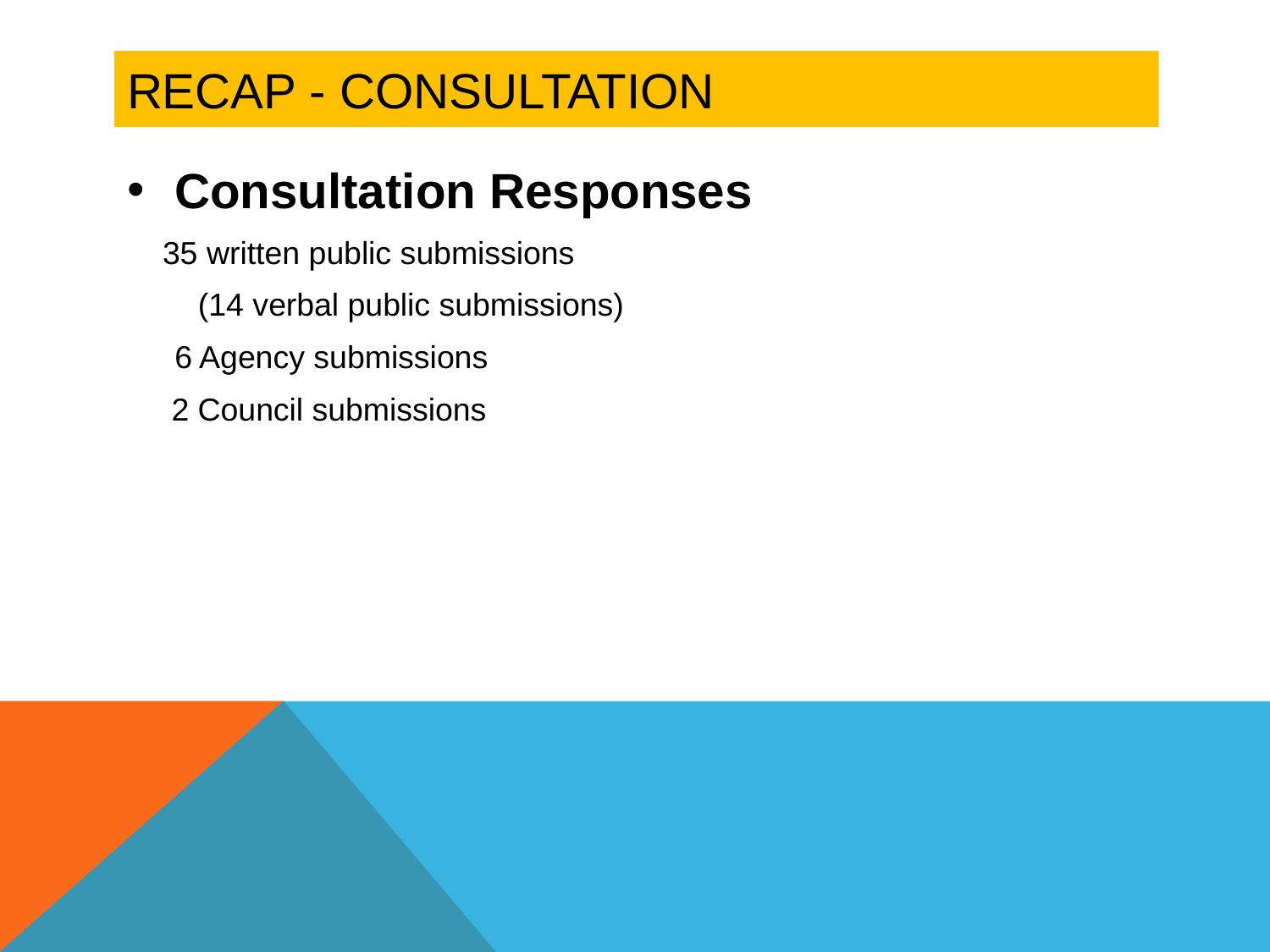

# Recap - consultation
Consultation Responses
35 written public submissions
    (14 verbal public submissions)
	6 Agency submissions
     2 Council submissions